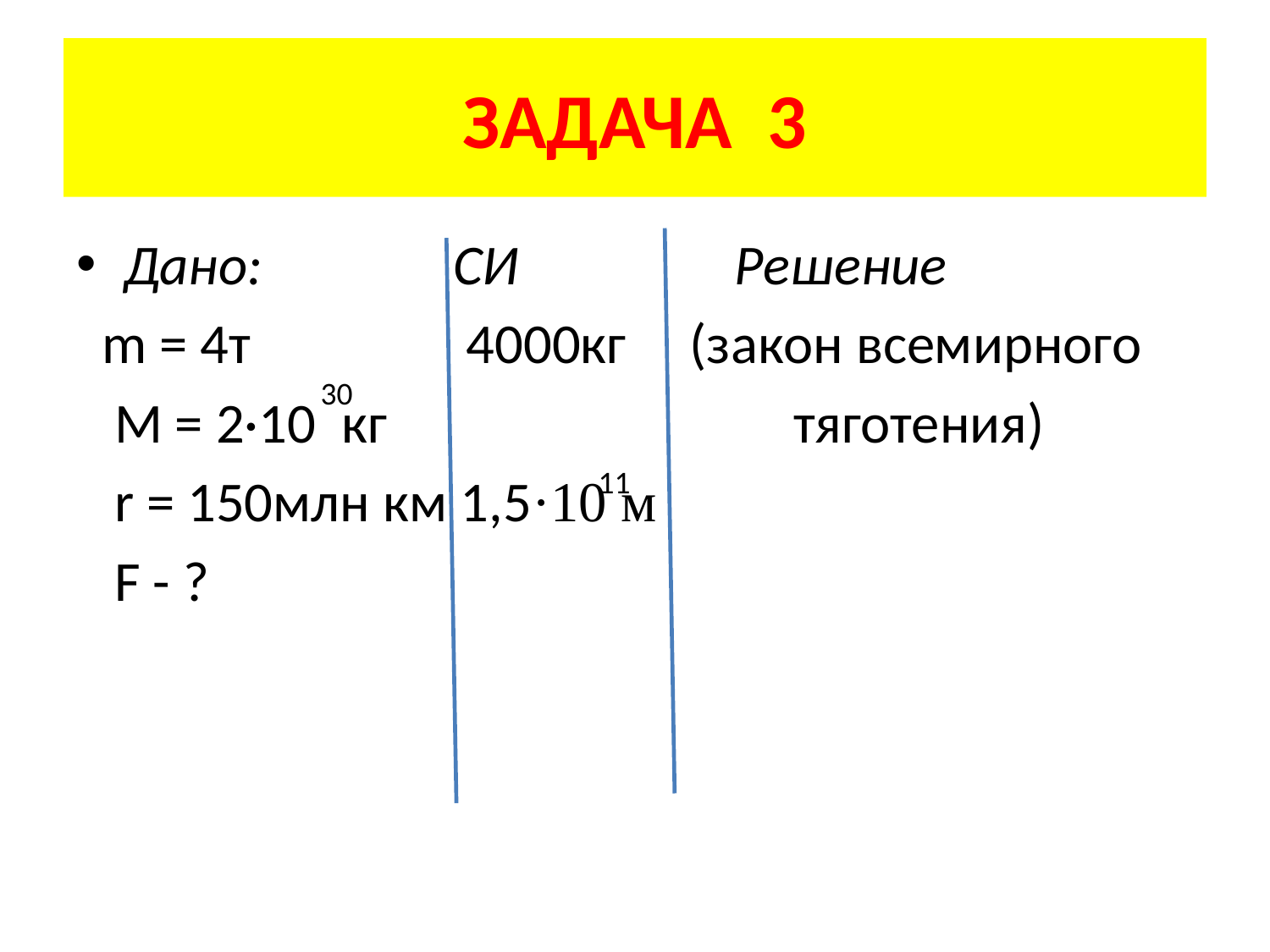

# ЗАДАЧА  3
Дано:               СИ                 Решение
  m = 4т                 4000кг     (закон всемирного
   M = 2·10  кг                                тяготения)
   r = 150млн км 1,5·10 м
   F - ?

30
11